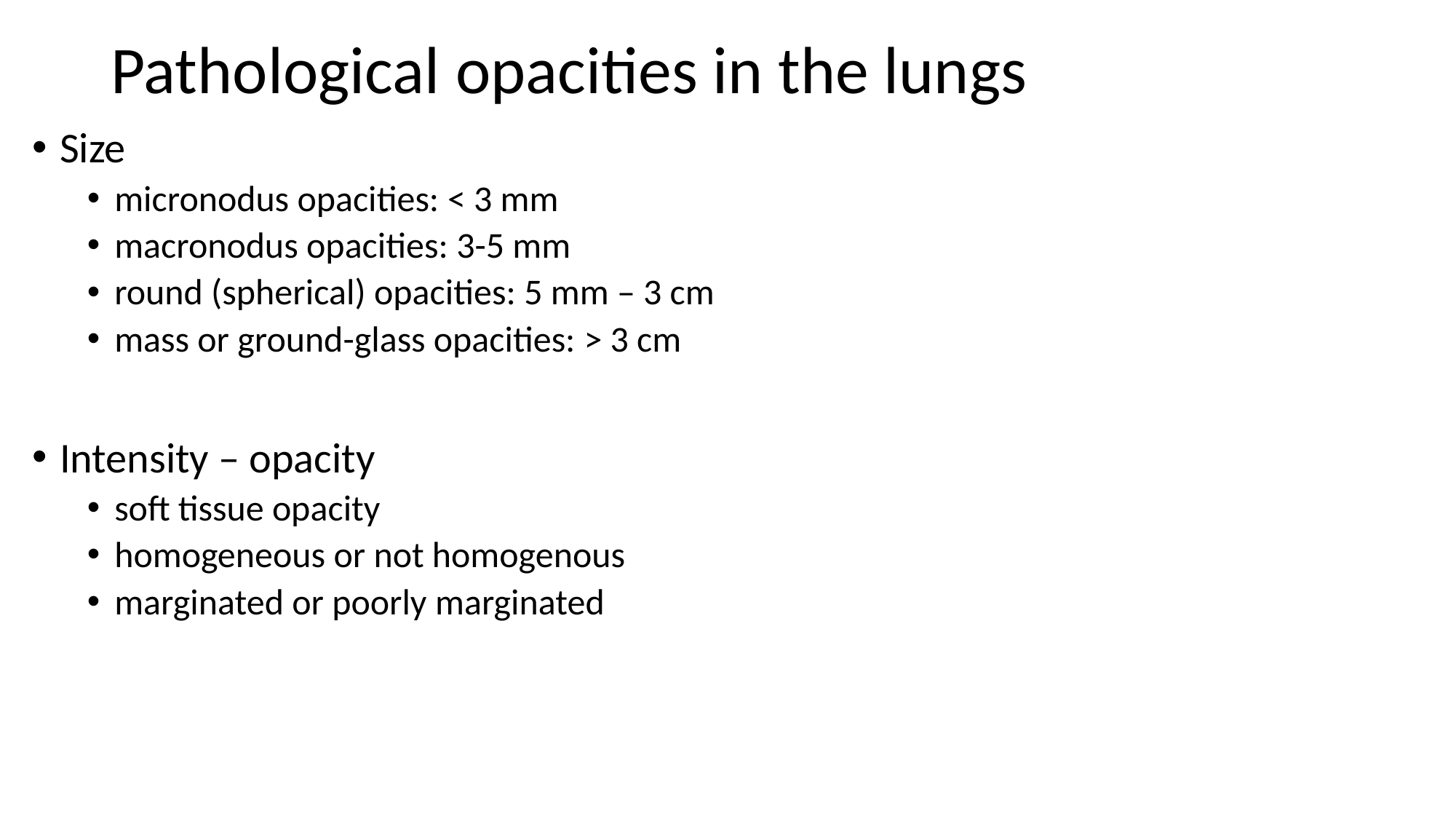

# Pathological opacities in the lungs
Size
micronodus opacities: < 3 mm
macronodus opacities: 3-5 mm
round (spherical) opacities: 5 mm – 3 cm
mass or ground-glass opacities: > 3 cm

Intensity – opacity
soft tissue opacity
homogeneous or not homogenous
marginated or poorly marginated